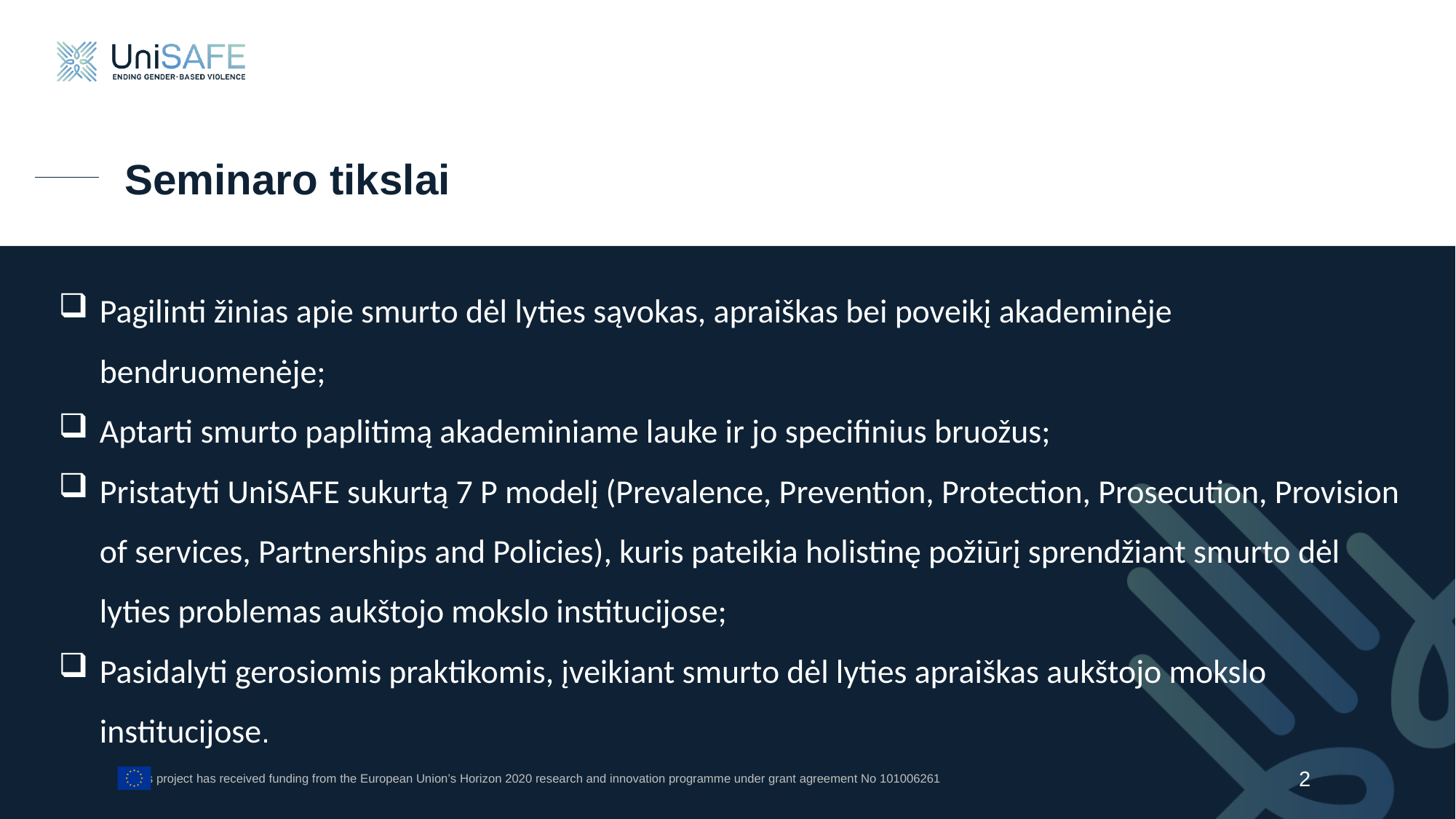

# Seminaro tikslai
Pagilinti žinias apie smurto dėl lyties sąvokas, apraiškas bei poveikį akademinėje bendruomenėje;
Aptarti smurto paplitimą akademiniame lauke ir jo specifinius bruožus;
Pristatyti UniSAFE sukurtą 7 P modelį (Prevalence, Prevention, Protection, Prosecution, Provision of services, Partnerships and Policies), kuris pateikia holistinę požiūrį sprendžiant smurto dėl lyties problemas aukštojo mokslo institucijose;
Pasidalyti gerosiomis praktikomis, įveikiant smurto dėl lyties apraiškas aukštojo mokslo institucijose.